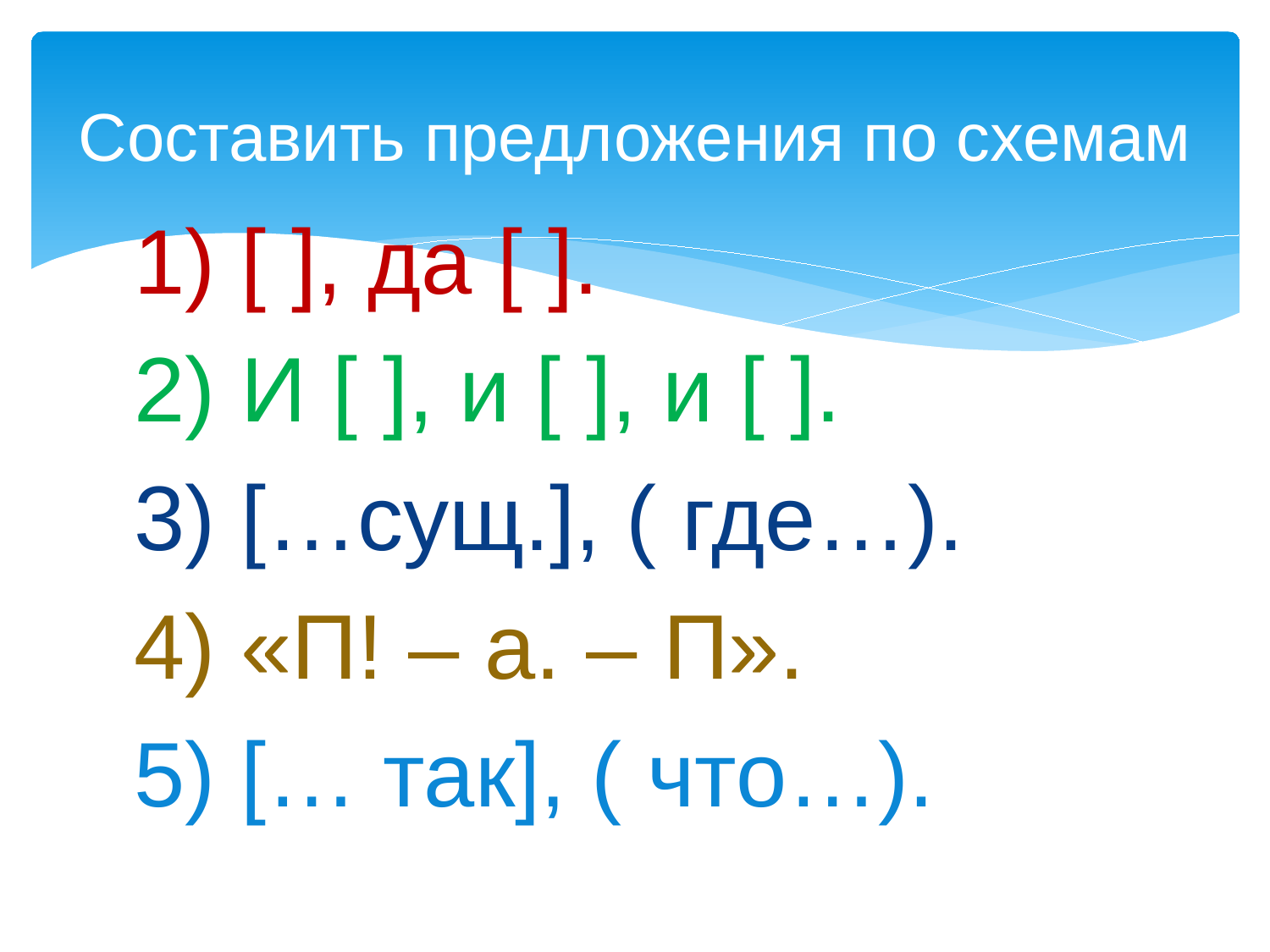

# Составить предложения по схемам
1) [ ], да [ ].
2) И [ ], и [ ], и [ ].
3) […сущ.], ( где…).
4) «П! – а. – П».
5) [… так], ( что…).